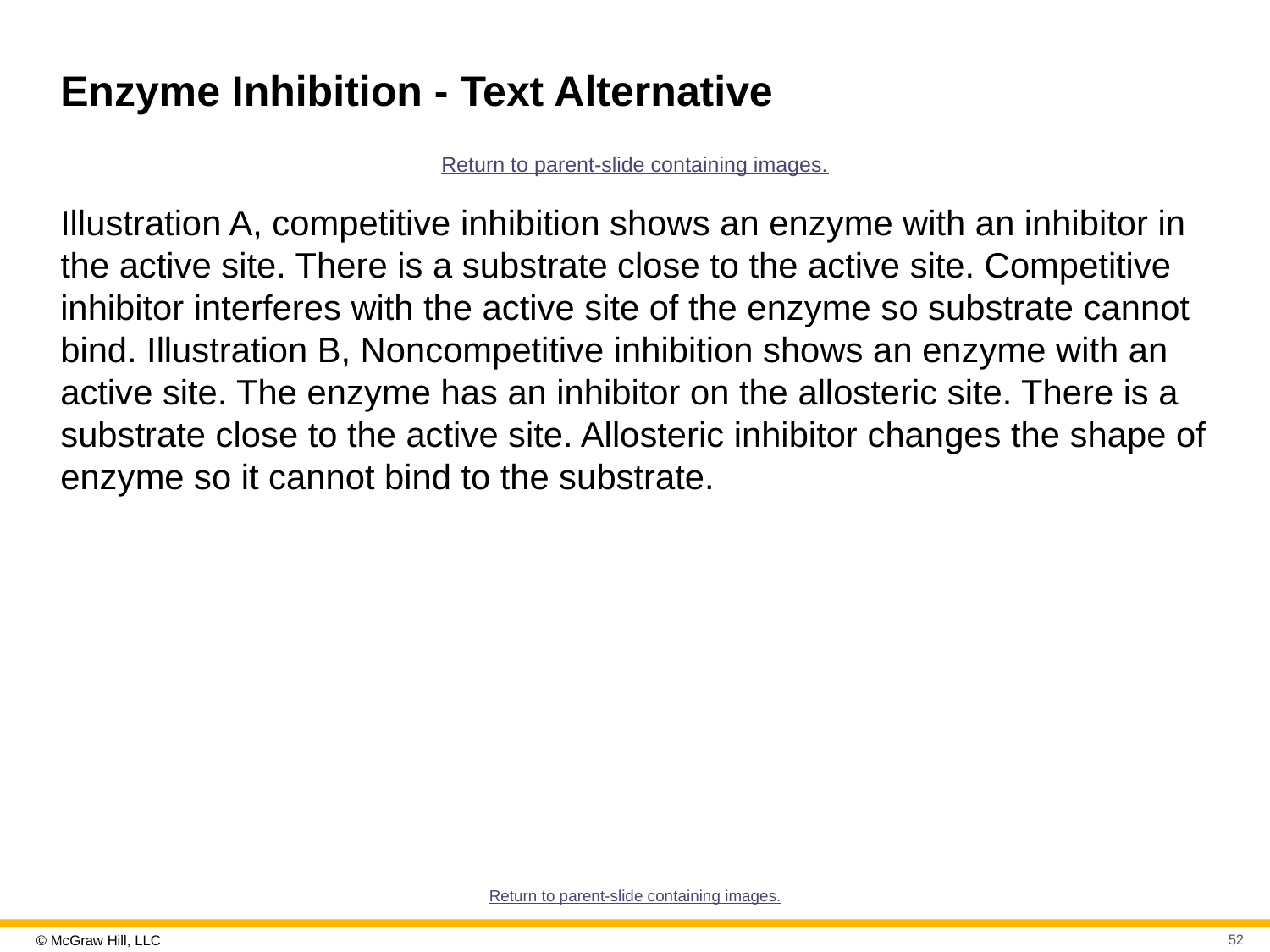

# Enzyme Inhibition - Text Alternative
Return to parent-slide containing images.
Illustration A, competitive inhibition shows an enzyme with an inhibitor in the active site. There is a substrate close to the active site. Competitive inhibitor interferes with the active site of the enzyme so substrate cannot bind. Illustration B, Noncompetitive inhibition shows an enzyme with an active site. The enzyme has an inhibitor on the allosteric site. There is a substrate close to the active site. Allosteric inhibitor changes the shape of enzyme so it cannot bind to the substrate.
Return to parent-slide containing images.
52